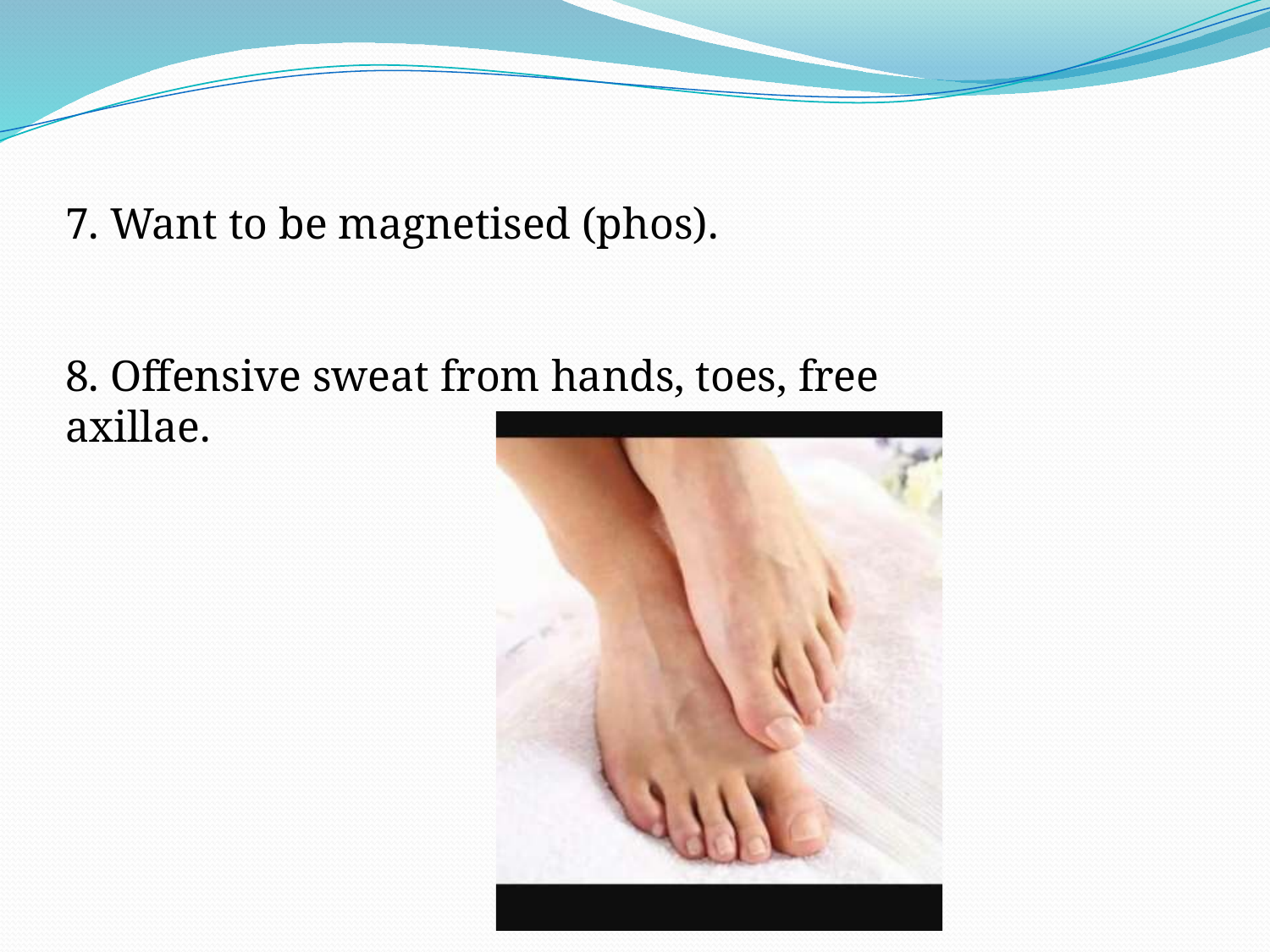

7. Want to be magnetised (phos).

8. Offensive sweat from hands, toes, free
axillae.